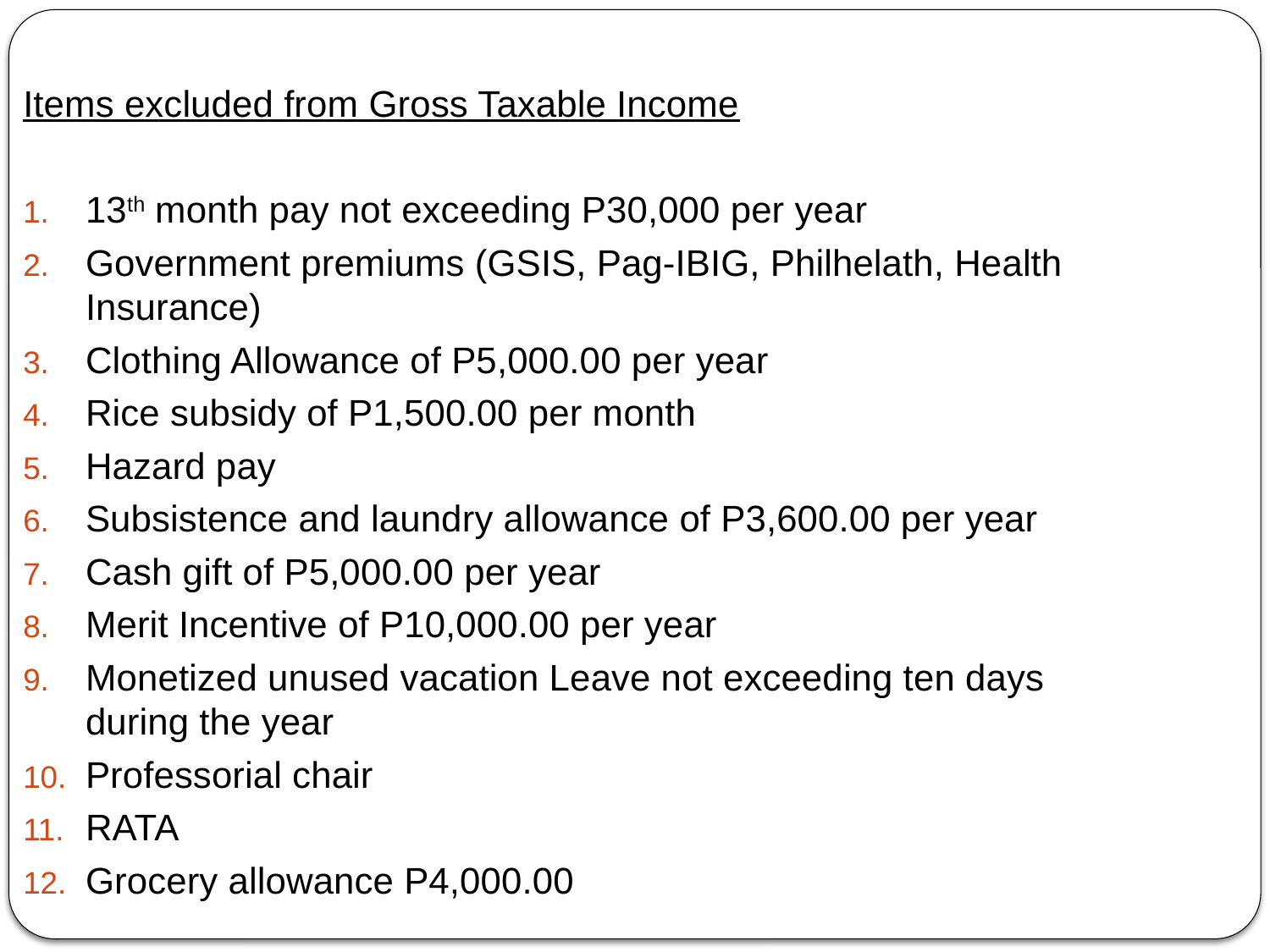

Items excluded from Gross Taxable Income

13th month pay not exceeding P30,000 per year
Government premiums (GSIS, Pag-IBIG, Philhelath, Health Insurance)
Clothing Allowance of P5,000.00 per year
Rice subsidy of P1,500.00 per month
Hazard pay
Subsistence and laundry allowance of P3,600.00 per year
Cash gift of P5,000.00 per year
Merit Incentive of P10,000.00 per year
Monetized unused vacation Leave not exceeding ten days during the year
Professorial chair
RATA
Grocery allowance P4,000.00